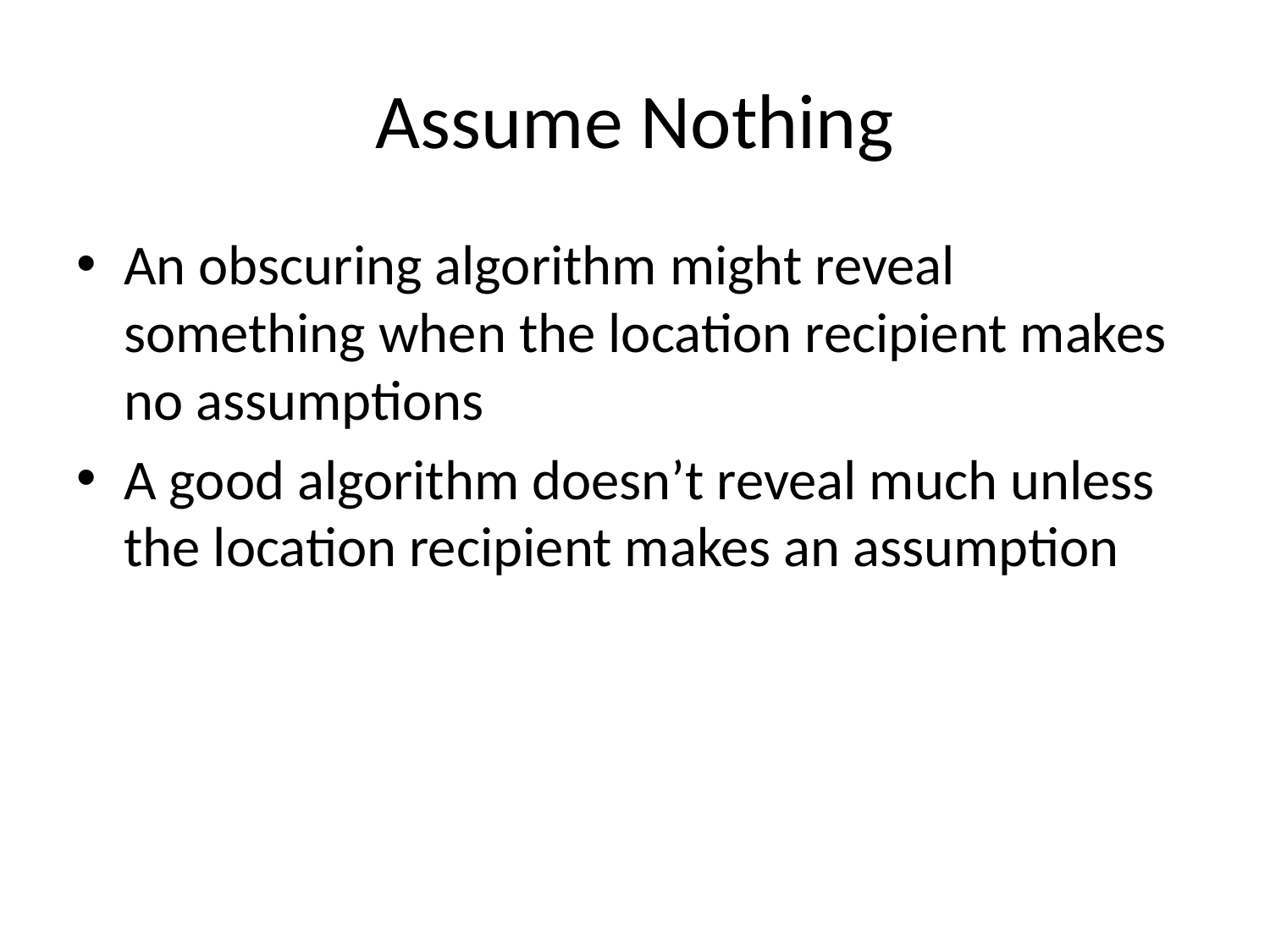

# Assume Nothing
An obscuring algorithm might reveal something when the location recipient makes no assumptions
A good algorithm doesn’t reveal much unless the location recipient makes an assumption